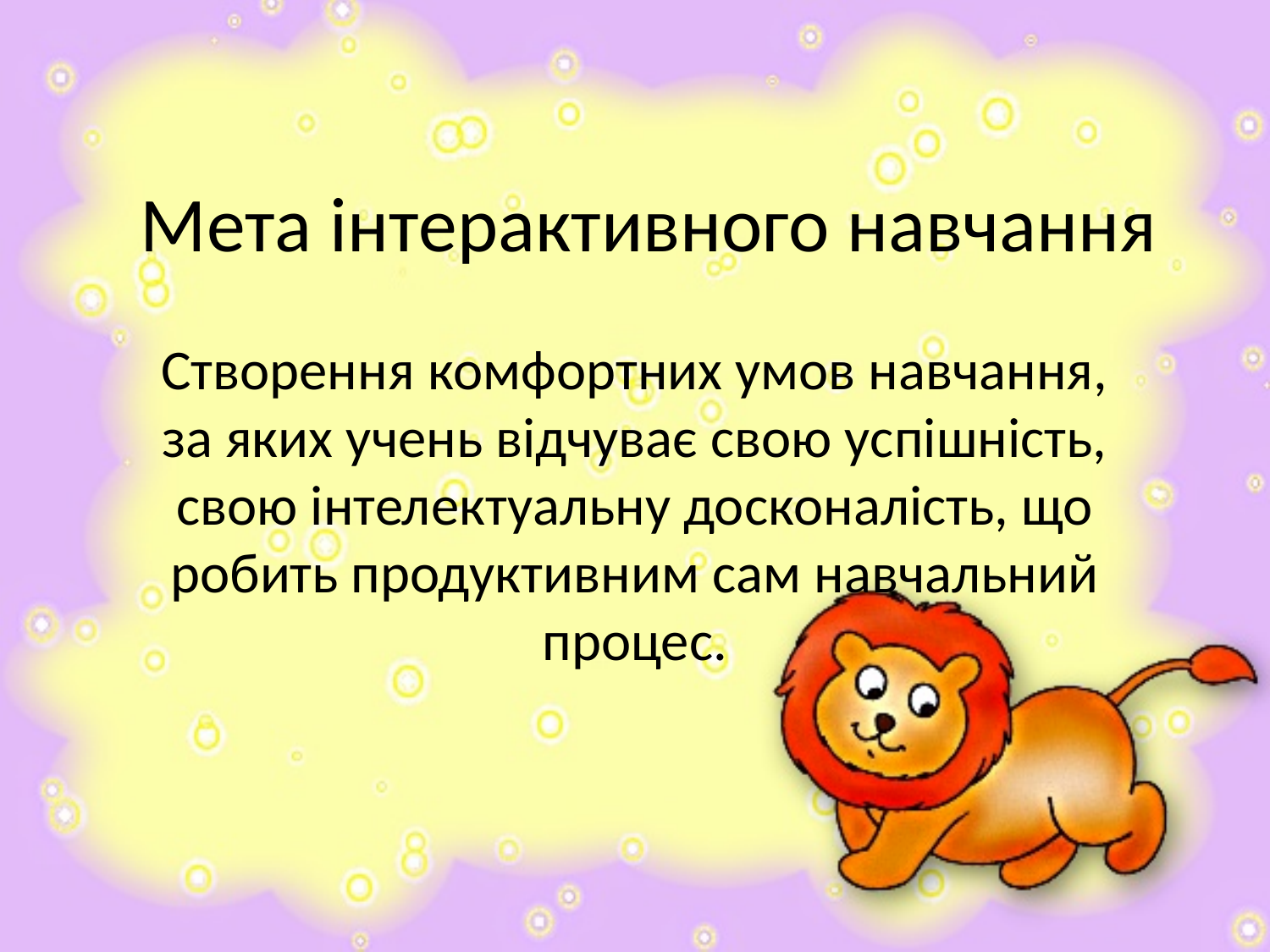

# Мета інтерактивного навчання
Створення комфортних умов навчання, за яких учень відчуває свою успішність, свою інтелектуальну досконалість, що робить продуктивним сам навчальний процес.